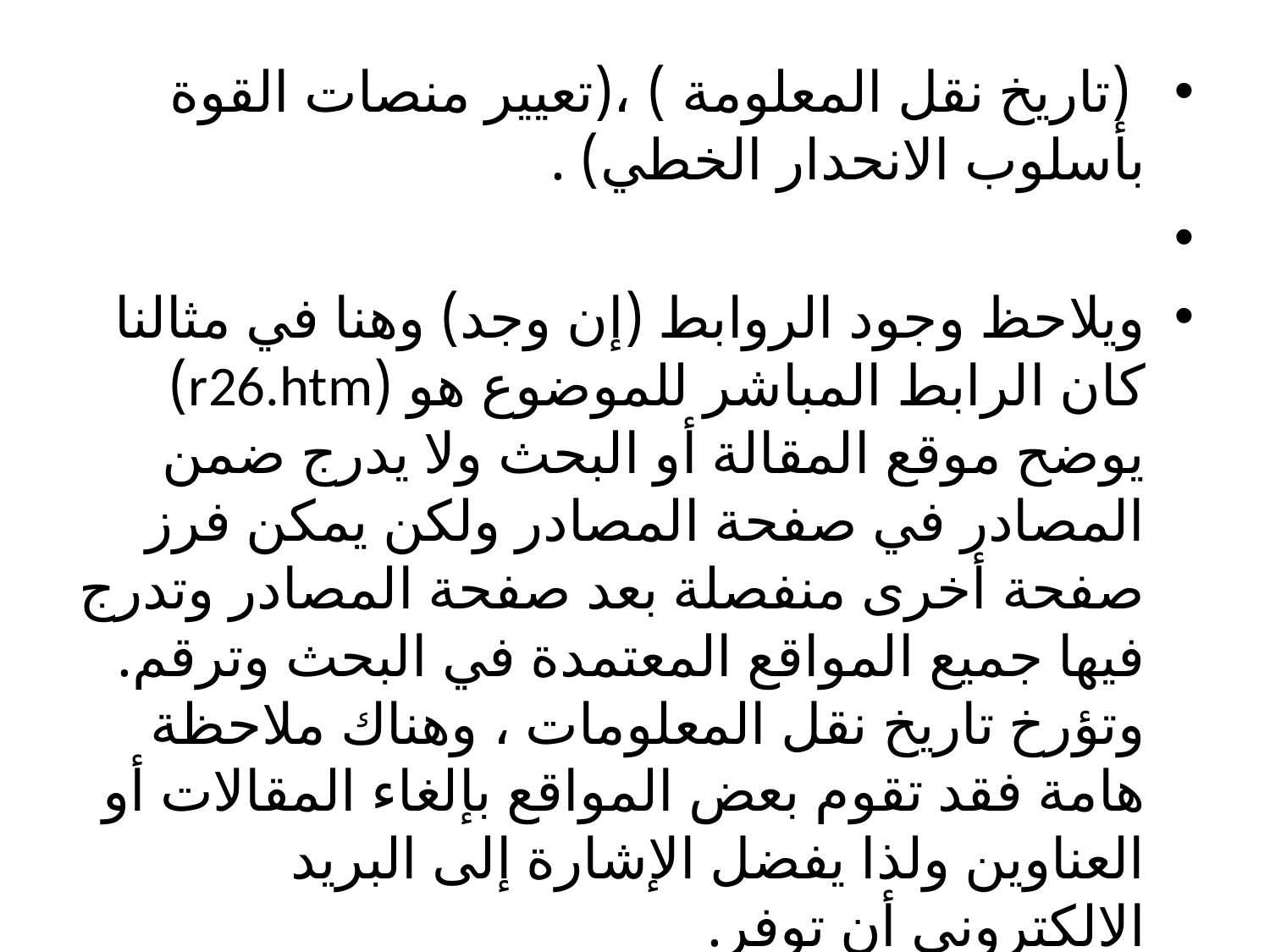

(تاريخ نقل المعلومة ) ،(تعيير منصات القوة بأسلوب الانحدار الخطي) .

ويلاحظ وجود الروابط (إن وجد) وهنا في مثالنا كان الرابط المباشر للموضوع هو (r26.htm) يوضح موقع المقالة أو البحث ولا يدرج ضمن المصادر في صفحة المصادر ولكن يمكن فرز صفحة أخرى منفصلة بعد صفحة المصادر وتدرج فيها جميع المواقع المعتمدة في البحث وترقم. وتؤرخ تاريخ نقل المعلومات ، وهناك ملاحظة هامة فقد تقوم بعض المواقع بإلغاء المقالات أو العناوين ولذا يفضل الإشارة إلى البريد الالكتروني أن توفر.